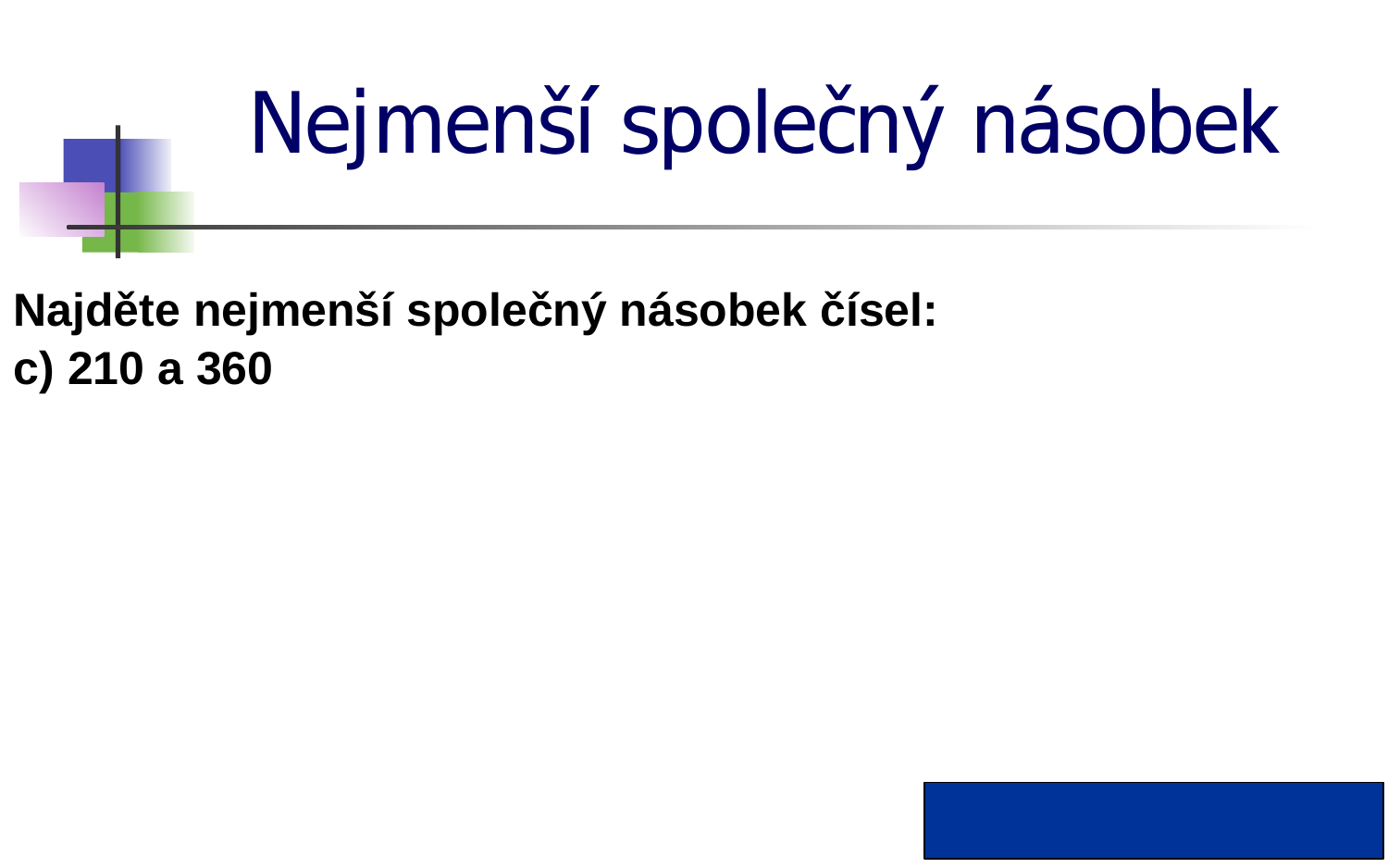

# Nejmenší společný násobek
Najděte nejmenší společný násobek čísel:
c) 210 a 360

n(210; 360) = 2 520